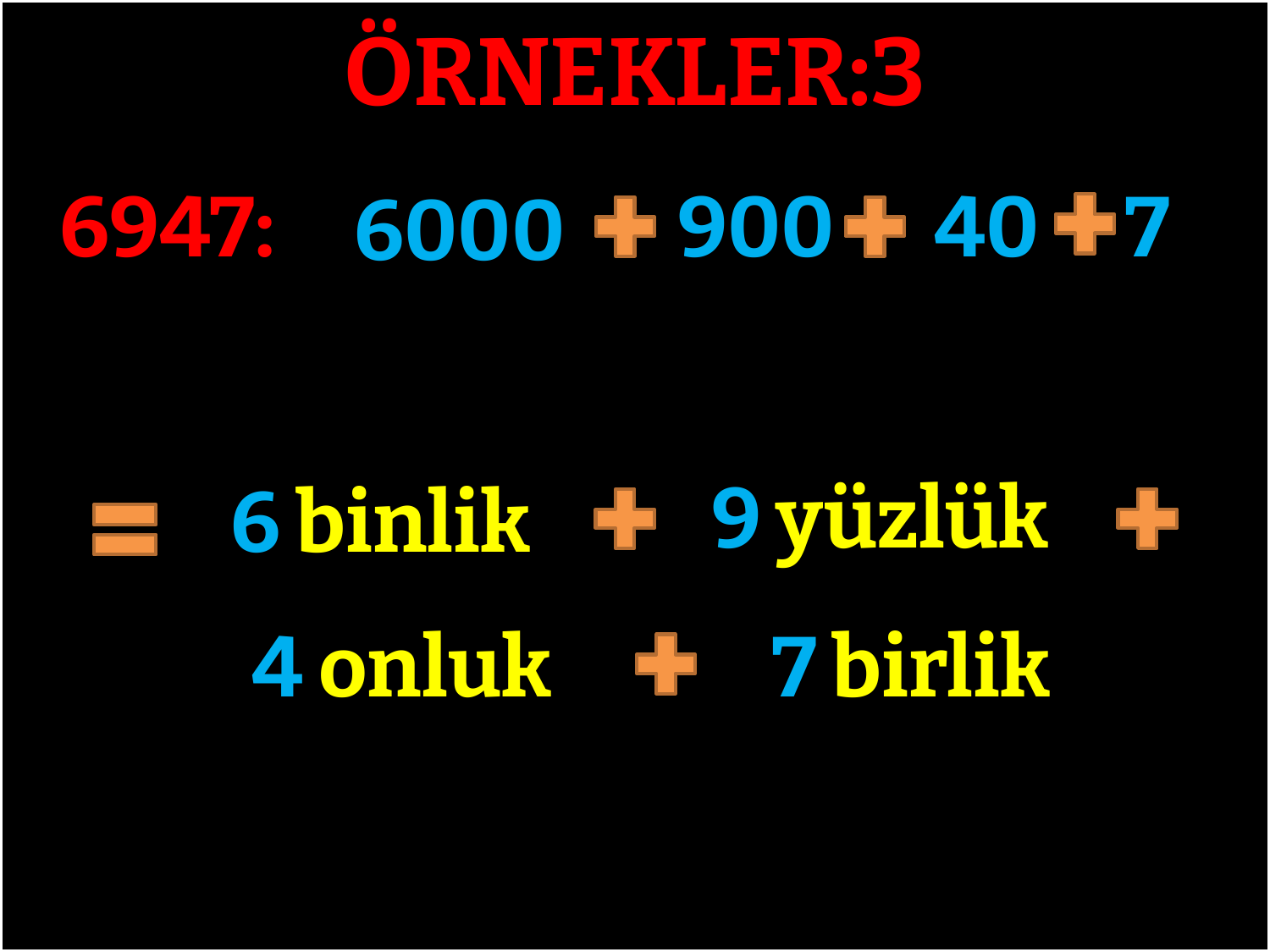

ÖRNEKLER:3
40
7
900
6947:
6000

#
 9 yüzlük
 6 binlik

 4 onluk
 7 birlik